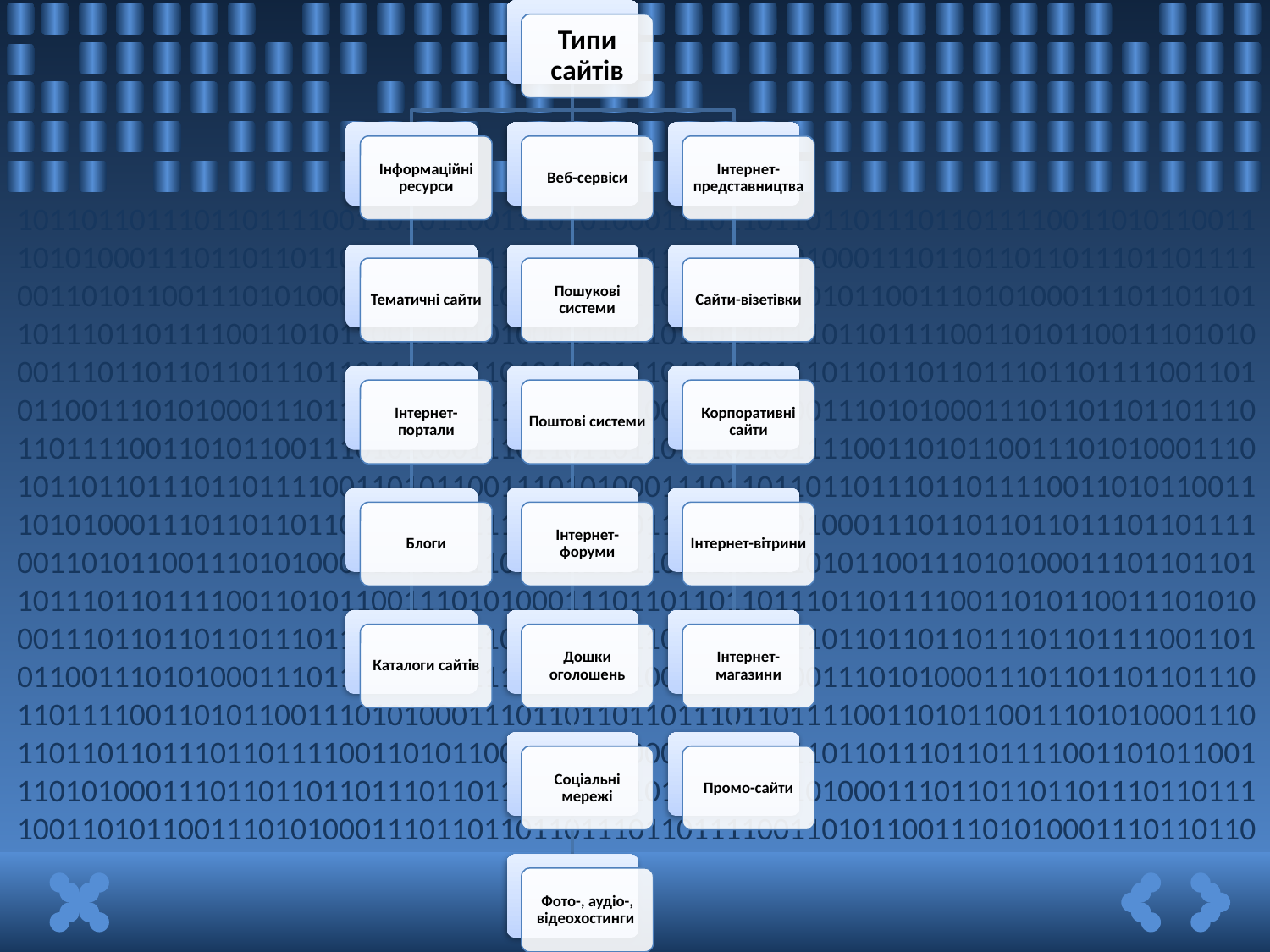

Типи сайтів
Інформаційні ресурси
Тематичні сайти
Інтернет-портали
Блоги
Каталоги сайтів
Веб-сервіси
Пошукові системи
Поштові системи
Інтернет-форуми
Дошки оголошень
Соціальні мережі
Фото-, аудіо-, відеохостинги
Інтернет-представництва
Сайти-візетівки
Корпоративні сайти
Інтернет-вітрини
Інтернет-магазини
Промо-сайти